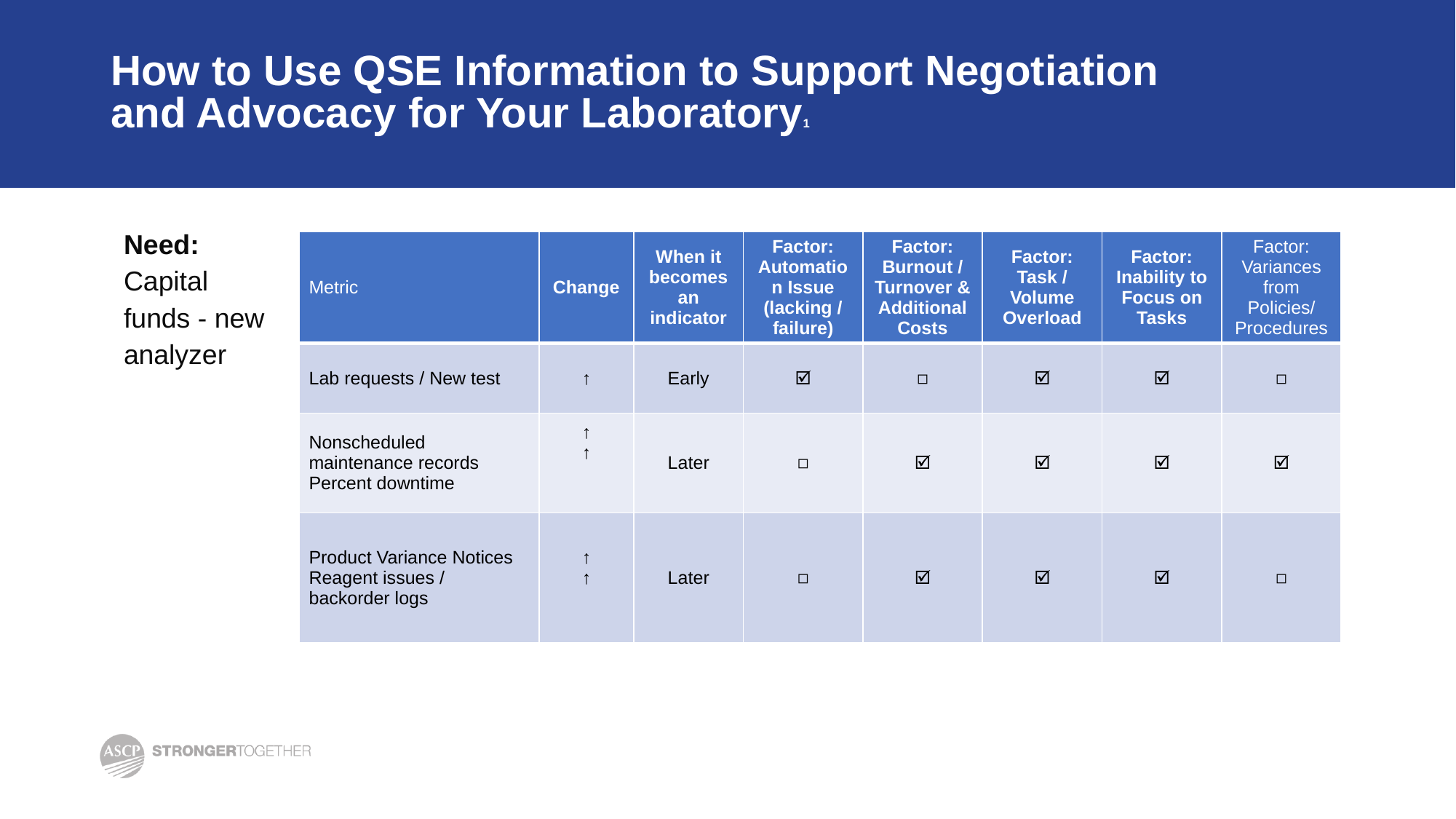

# How to Use QSE Information to Support Negotiation and Advocacy for Your Laboratory1
Need: Capital funds - new analyzer
| Metric | Change | When it becomes an indicator | Factor: Automation Issue (lacking / failure) | Factor: Burnout / Turnover & Additional Costs | Factor: Task / Volume Overload | Factor: Inability to Focus on Tasks | Factor: Variances from Policies/ Procedures |
| --- | --- | --- | --- | --- | --- | --- | --- |
| Lab requests / New test | ↑ | Early | 🗹 | ◻ | 🗹 | 🗹 | ◻ |
| Nonscheduled maintenance records Percent downtime | ↑ ↑ | Later | ◻ | 🗹 | 🗹 | 🗹 | 🗹 |
| Product Variance Notices Reagent issues / backorder logs | ↑ ↑ | Later | ◻ | 🗹 | 🗹 | 🗹 | ◻ |